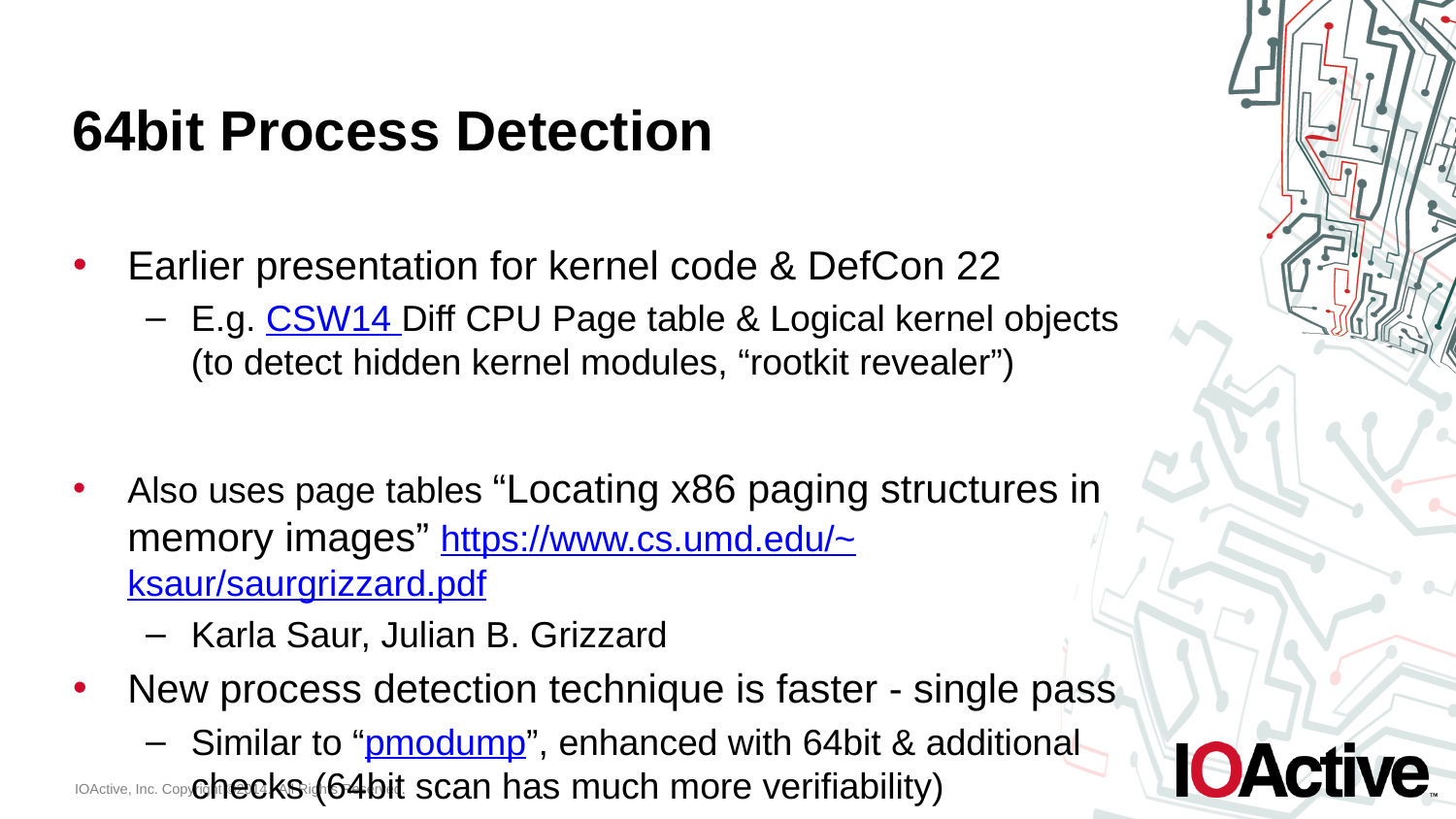

# 64bit Process Detection
Earlier presentation for kernel code & DefCon 22
E.g. CSW14 Diff CPU Page table & Logical kernel objects (to detect hidden kernel modules, “rootkit revealer”)

Also uses page tables “Locating x86 paging structures in memory images” https://www.cs.umd.edu/~ksaur/saurgrizzard.pdf
Karla Saur, Julian B. Grizzard
New process detection technique is faster - single pass
Similar to “pmodump”, enhanced with 64bit & additional checks (64bit scan has much more verifiability)